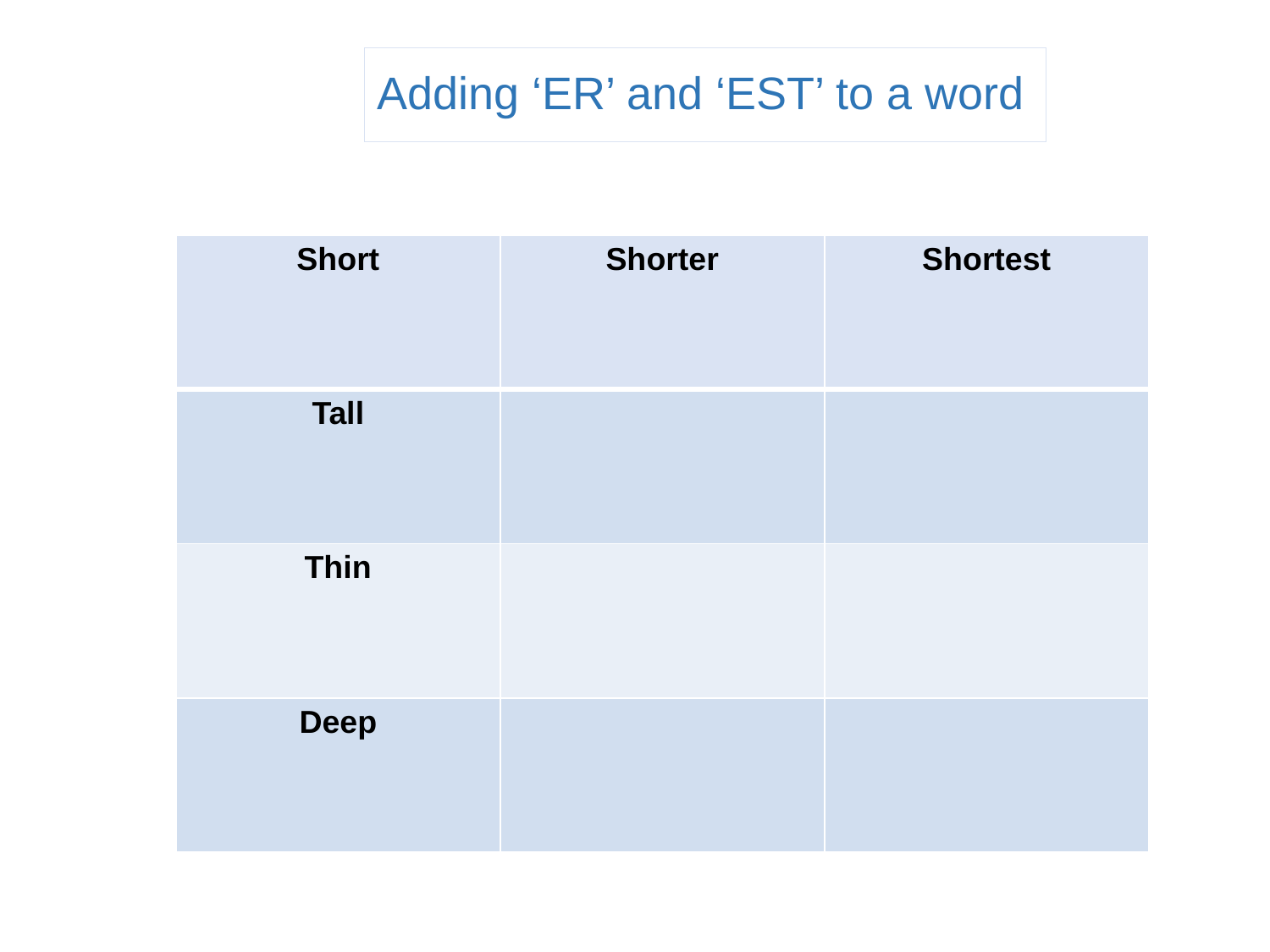

Adding ‘ER’ and ‘EST’ to a word
| Short | Shorter | Shortest |
| --- | --- | --- |
| Tall |  |  |
| Thin |  |  |
| Deep |  |  |